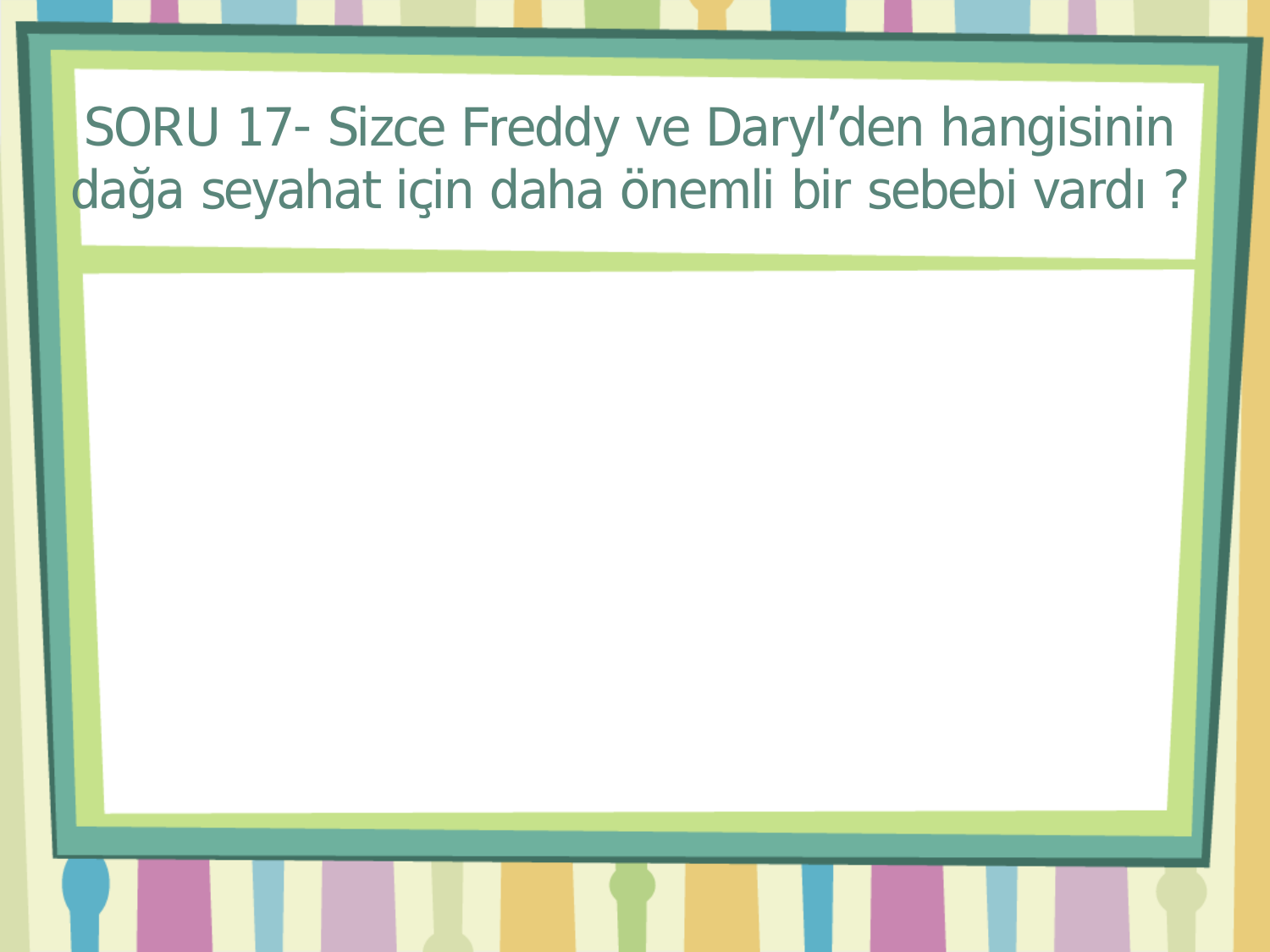

# SORU 17- Sizce Freddy ve Daryl’den hangisinin dağa seyahat için daha önemli bir sebebi vardı ?